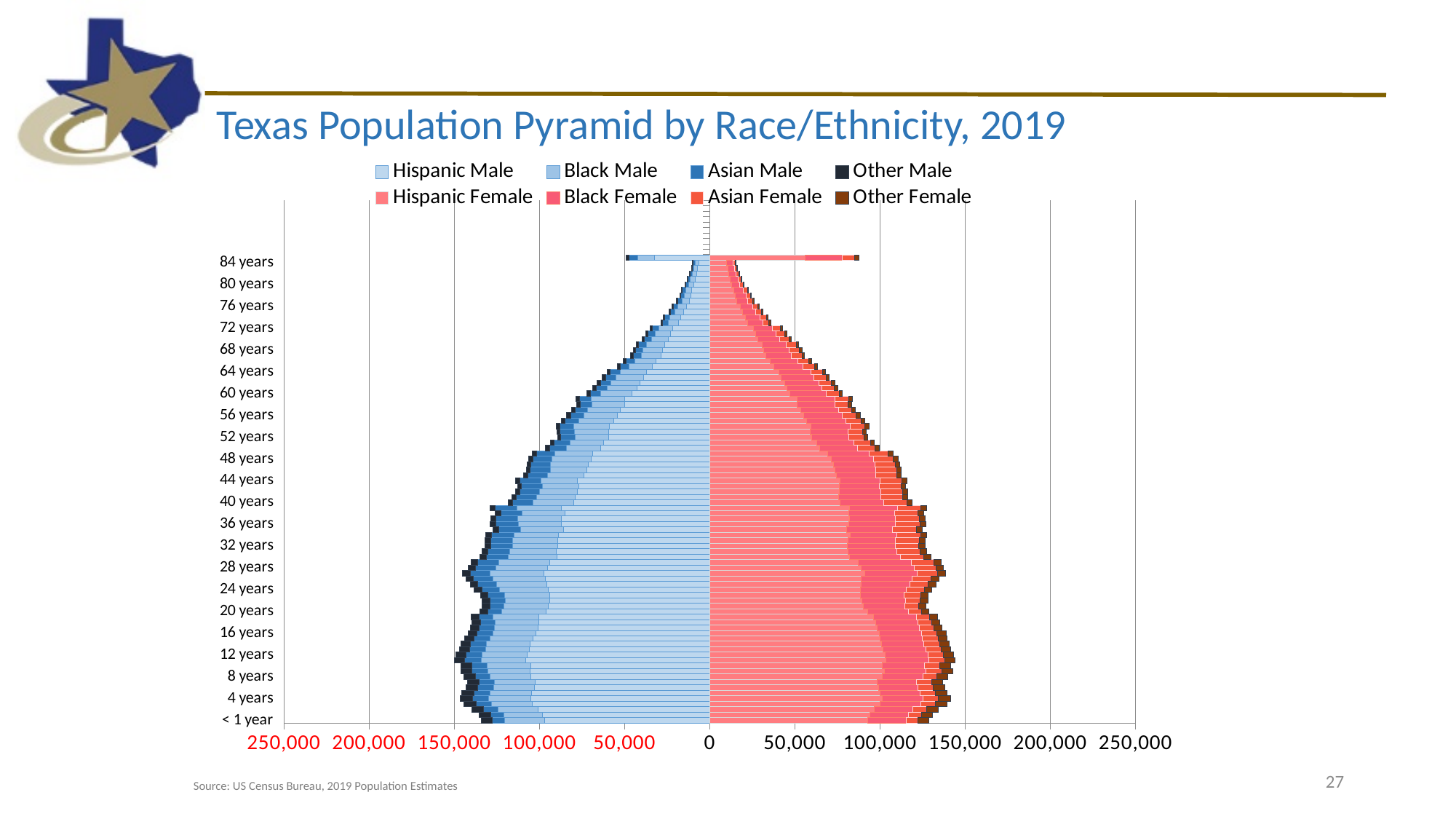

Texas Population Pyramid by Race/Ethnicity, 2019

### Chart

| Category | Hispanic Male | Black Male | Asian Male | Other Male | Hispanic Female | Black Female | Asian Female | Other Female |
|---|---|---|---|---|---|---|---|---|
| < 1 year | -97071.0 | -23297.0 | -7261.0 | -6469.0 | 92952.0 | 22525.0 | 6996.0 | 6230.0 |
| 1 year | -97998.0 | -22834.0 | -7759.0 | -6637.0 | 94222.0 | 22376.0 | 7628.0 | 6518.0 |
| 2 years | -100748.0 | -23599.0 | -8613.0 | -6882.0 | 96448.0 | 22892.0 | 8226.0 | 6685.0 |
| 3 years | -104315.0 | -23992.0 | -8931.0 | -7156.0 | 100241.0 | 23853.0 | 8557.0 | 6851.0 |
| 4 years | -105206.0 | -24507.0 | -9383.0 | -7278.0 | 101233.0 | 24049.0 | 8992.0 | 7015.0 |
| 5 years | -104690.0 | -24366.0 | -9262.0 | -7149.0 | 99875.0 | 23614.0 | 8919.0 | 7094.0 |
| 6 years | -102958.0 | -23687.0 | -9491.0 | -7086.0 | 99245.0 | 23190.0 | 8717.0 | 6736.0 |
| 7 years | -102612.0 | -23616.0 | -9188.0 | -6683.0 | 98470.0 | 23130.0 | 8579.0 | 6550.0 |
| 8 years | -104825.0 | -23954.0 | -8892.0 | -6834.0 | 101451.0 | 23608.0 | 8366.0 | 6457.0 |
| 9 years | -105339.0 | -24711.0 | -9558.0 | -6541.0 | 102655.0 | 24393.0 | 9183.0 | 6347.0 |
| 10 years | -105158.0 | -25317.0 | -9343.0 | -6144.0 | 101428.0 | 24605.0 | 9221.0 | 6107.0 |
| 11 years | -107965.0 | -25997.0 | -9794.0 | -6266.0 | 103596.0 | 24927.0 | 9450.0 | 6089.0 |
| 12 years | -107390.0 | -26267.0 | -9376.0 | -5979.0 | 102977.0 | 25220.0 | 9078.0 | 5817.0 |
| 13 years | -105901.0 | -25746.0 | -9228.0 | -5872.0 | 101865.0 | 25107.0 | 9080.0 | 5636.0 |
| 14 years | -105458.0 | -25487.0 | -9464.0 | -5613.0 | 100967.0 | 24769.0 | 9257.0 | 5567.0 |
| 15 years | -103675.0 | -25332.0 | -9510.0 | -5448.0 | 100156.0 | 24823.0 | 9313.0 | 5250.0 |
| 16 years | -102004.0 | -25135.0 | -9382.0 | -5176.0 | 99720.0 | 24517.0 | 9318.0 | 5188.0 |
| 17 years | -100959.0 | -25428.0 | -8930.0 | -5015.0 | 98473.0 | 24451.0 | 8712.0 | 4869.0 |
| 18 years | -100322.0 | -25724.0 | -8585.0 | -4905.0 | 97612.0 | 24449.0 | 8214.0 | 4656.0 |
| 19 years | -100281.0 | -26950.0 | -8023.0 | -4957.0 | 96343.0 | 25280.0 | 7602.0 | 4663.0 |
| 20 years | -96270.0 | -26049.0 | -7852.0 | -4678.0 | 92593.0 | 24287.0 | 7365.0 | 4614.0 |
| 21 years | -94862.0 | -25853.0 | -8245.0 | -4641.0 | 90058.0 | 24601.0 | 7965.0 | 4383.0 |
| 22 years | -93802.0 | -26260.0 | -8966.0 | -4489.0 | 89581.0 | 25238.0 | 8881.0 | 4346.0 |
| 23 years | -93956.0 | -26341.0 | -9901.0 | -4523.0 | 88680.0 | 25596.0 | 9610.0 | 4469.0 |
| 24 years | -94975.0 | -28422.0 | -10364.0 | -4738.0 | 88552.0 | 27061.0 | 10351.0 | 4543.0 |
| 25 years | -95590.0 | -29639.0 | -10896.0 | -4516.0 | 89144.0 | 28307.0 | 10844.0 | 4504.0 |
| 26 years | -96491.0 | -30984.0 | -11114.0 | -4537.0 | 89166.0 | 29604.0 | 11245.0 | 4439.0 |
| 27 years | -97462.0 | -31440.0 | -11707.0 | -4393.0 | 91246.0 | 30520.0 | 12074.0 | 4535.0 |
| 28 years | -95074.0 | -30554.0 | -12017.0 | -4206.0 | 89109.0 | 31055.0 | 12688.0 | 4446.0 |
| 29 years | -93801.0 | -30057.0 | -12234.0 | -3920.0 | 87061.0 | 31258.0 | 13218.0 | 4324.0 |
| 30 years | -89794.0 | -28650.0 | -12593.0 | -3752.0 | 82266.0 | 29825.0 | 13645.0 | 4116.0 |
| 31 years | -90047.0 | -27413.0 | -12592.0 | -3545.0 | 81205.0 | 28632.0 | 13685.0 | 3912.0 |
| 32 years | -89108.0 | -26601.0 | -12767.0 | -3381.0 | 80991.0 | 27937.0 | 13748.0 | 3988.0 |
| 33 years | -89197.0 | -26396.0 | -12777.0 | -3521.0 | 81223.0 | 27735.0 | 13974.0 | 3585.0 |
| 34 years | -88876.0 | -26146.0 | -13150.0 | -3179.0 | 82348.0 | 27575.0 | 14129.0 | 3570.0 |
| 35 years | -86017.0 | -25007.0 | -13021.0 | -3288.0 | 80435.0 | 26709.0 | 14242.0 | 3425.0 |
| 36 years | -86967.0 | -25482.0 | -13162.0 | -3268.0 | 81836.0 | 27302.0 | 14311.0 | 3381.0 |
| 37 years | -87201.0 | -25419.0 | -12927.0 | -3124.0 | 82032.0 | 27110.0 | 14146.0 | 3364.0 |
| 38 years | -84984.0 | -25170.0 | -12593.0 | -3053.0 | 81592.0 | 26975.0 | 13883.0 | 3266.0 |
| 39 years | -87290.0 | -25843.0 | -12807.0 | -2998.0 | 82078.0 | 28048.0 | 13837.0 | 3323.0 |
| 40 years | -79669.0 | -23868.0 | -12058.0 | -2792.0 | 76399.0 | 25997.0 | 13386.0 | 3080.0 |
| 41 years | -79140.0 | -22649.0 | -11850.0 | -2676.0 | 75691.0 | 24661.0 | 12839.0 | 3002.0 |
| 42 years | -77768.0 | -22194.0 | -11558.0 | -2668.0 | 76350.0 | 24353.0 | 12771.0 | 2801.0 |
| 43 years | -76999.0 | -21369.0 | -12030.0 | -2494.0 | 75994.0 | 23592.0 | 12694.0 | 2652.0 |
| 44 years | -77495.0 | -21674.0 | -12445.0 | -2429.0 | 76418.0 | 23619.0 | 12932.0 | 2754.0 |
| 45 years | -73717.0 | -21290.0 | -11948.0 | -2318.0 | 74291.0 | 23314.0 | 12381.0 | 2557.0 |
| 46 years | -72113.0 | -21462.0 | -11907.0 | -2229.0 | 73674.0 | 23907.0 | 12474.0 | 2542.0 |
| 47 years | -71316.0 | -22097.0 | -11578.0 | -2374.0 | 72615.0 | 24254.0 | 12353.0 | 2564.0 |
| 48 years | -69669.0 | -22834.0 | -11151.0 | -2470.0 | 71419.0 | 24822.0 | 11709.0 | 2746.0 |
| 49 years | -68870.0 | -21928.0 | -10814.0 | -2371.0 | 69343.0 | 24162.0 | 11448.0 | 2632.0 |
| 50 years | -64112.0 | -20013.0 | -9976.0 | -2213.0 | 64720.0 | 21994.0 | 10500.0 | 2331.0 |
| 51 years | -62147.0 | -19968.0 | -9434.0 | -2023.0 | 62747.0 | 21833.0 | 9857.0 | 2278.0 |
| 52 years | -59261.0 | -19709.0 | -8434.0 | -1941.0 | 60043.0 | 21558.0 | 8925.0 | 2252.0 |
| 53 years | -59139.0 | -20195.0 | -8478.0 | -1965.0 | 58901.0 | 22274.0 | 8743.0 | 2171.0 |
| 54 years | -58953.0 | -20698.0 | -8224.0 | -2078.0 | 59380.0 | 23280.0 | 8633.0 | 2271.0 |
| 55 years | -56408.0 | -20264.0 | -8144.0 | -2199.0 | 57110.0 | 23055.0 | 8630.0 | 2305.0 |
| 56 years | -54007.0 | -19735.0 | -7932.0 | -2229.0 | 55199.0 | 22440.0 | 8453.0 | 2381.0 |
| 57 years | -52310.0 | -19472.0 | -7220.0 | -2082.0 | 53299.0 | 22375.0 | 7623.0 | 2353.0 |
| 58 years | -49744.0 | -19372.0 | -6918.0 | -2085.0 | 51499.0 | 22210.0 | 7557.0 | 2302.0 |
| 59 years | -49976.0 | -19619.0 | -6875.0 | -2136.0 | 51391.0 | 22135.0 | 7959.0 | 2197.0 |
| 60 years | -45492.0 | -18330.0 | -6320.0 | -1894.0 | 47195.0 | 21266.0 | 7472.0 | 2085.0 |
| 61 years | -42722.0 | -17621.0 | -6328.0 | -2020.0 | 45212.0 | 20496.0 | 7346.0 | 2100.0 |
| 62 years | -40894.0 | -17012.0 | -6092.0 | -1983.0 | 43930.0 | 20134.0 | 7317.0 | 2061.0 |
| 63 years | -38922.0 | -16299.0 | -6021.0 | -1912.0 | 41904.0 | 19197.0 | 7307.0 | 1934.0 |
| 64 years | -37082.0 | -15455.0 | -5765.0 | -1763.0 | 40647.0 | 18624.0 | 7025.0 | 1866.0 |
| 65 years | -33494.0 | -13650.0 | -5323.0 | -1683.0 | 37675.0 | 17166.0 | 6569.0 | 1753.0 |
| 66 years | -31366.0 | -12578.0 | -5151.0 | -1496.0 | 35597.0 | 16116.0 | 6409.0 | 1702.0 |
| 67 years | -28711.0 | -11519.0 | -4786.0 | -1460.0 | 32833.0 | 15048.0 | 6253.0 | 1529.0 |
| 68 years | -27881.0 | -11165.0 | -4538.0 | -1427.0 | 31823.0 | 14749.0 | 6189.0 | 1458.0 |
| 69 years | -26440.0 | -10483.0 | -4782.0 | -1365.0 | 30833.0 | 13957.0 | 6182.0 | 1360.0 |
| 70 years | -24377.0 | -9699.0 | -4283.0 | -1254.0 | 28283.0 | 12880.0 | 5433.0 | 1362.0 |
| 71 years | -23053.0 | -9024.0 | -4089.0 | -1215.0 | 26998.0 | 11957.0 | 5055.0 | 1353.0 |
| 72 years | -21669.0 | -8207.0 | -3720.0 | -1188.0 | 25915.0 | 10995.0 | 4540.0 | 1349.0 |
| 73 years | -18127.0 | -6223.0 | -3267.0 | -933.0 | 22342.0 | 8742.0 | 3796.0 | 978.0 |
| 74 years | -17190.0 | -6066.0 | -3153.0 | -856.0 | 20965.0 | 8556.0 | 3681.0 | 928.0 |
| 75 years | -15118.0 | -5340.0 | -2765.0 | -806.0 | 19286.0 | 7849.0 | 3301.0 | 864.0 |
| 76 years | -13680.0 | -5113.0 | -2673.0 | -795.0 | 17888.0 | 7339.0 | 3073.0 | 813.0 |
| 77 years | -12077.0 | -4277.0 | -2405.0 | -709.0 | 15951.0 | 6482.0 | 2932.0 | 695.0 |
| 78 years | -10969.0 | -3916.0 | -2154.0 | -584.0 | 14991.0 | 6297.0 | 2627.0 | 635.0 |
| 79 years | -10511.0 | -3477.0 | -2027.0 | -552.0 | 13992.0 | 5747.0 | 2354.0 | 617.0 |
| 80 years | -9203.0 | -3169.0 | -1740.0 | -450.0 | 12759.0 | 4785.0 | 2051.0 | 562.0 |
| 81 years | -8557.0 | -2760.0 | -1566.0 | -447.0 | 12245.0 | 4414.0 | 1776.0 | 496.0 |
| 82 years | -7807.0 | -2449.0 | -1360.0 | -390.0 | 11252.0 | 4267.0 | 1613.0 | 462.0 |
| 83 years | -6973.0 | -2139.0 | -1179.0 | -357.0 | 10652.0 | 3903.0 | 1500.0 | 437.0 |
| 84 years | -6538.0 | -2064.0 | -1085.0 | -312.0 | 9993.0 | 3706.0 | 1226.0 | 410.0 |
| 85 plus | -32504.0 | -9934.0 | -4886.0 | -1671.0 | 56000.0 | 21899.0 | 7316.0 | 2398.0 |
27
Source: US Census Bureau, 2019 Population Estimates